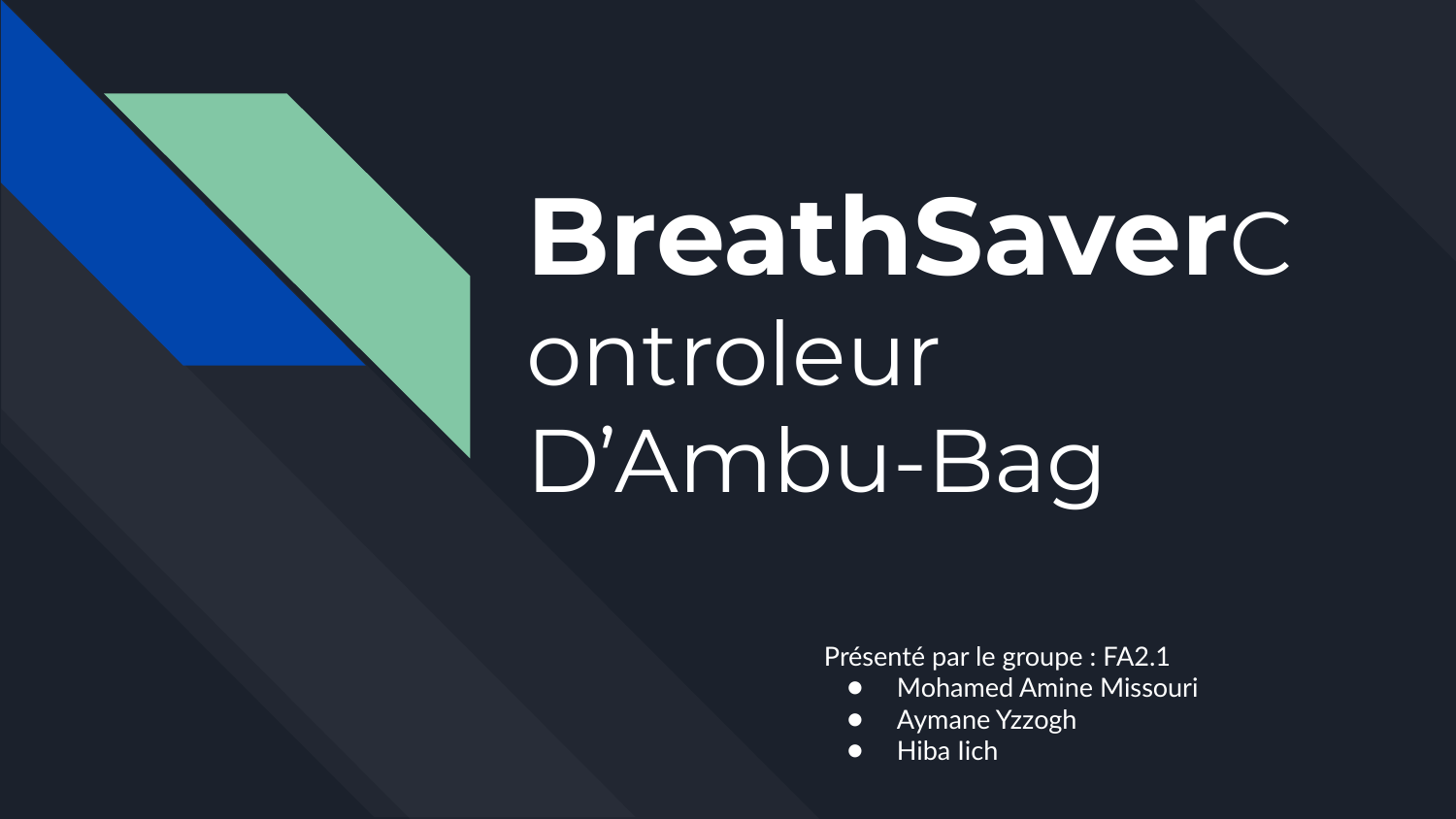

# BreathSaverControleur D’Ambu-Bag
Présenté par le groupe : FA2.1
Mohamed Amine Missouri
Aymane Yzzogh
Hiba Iich